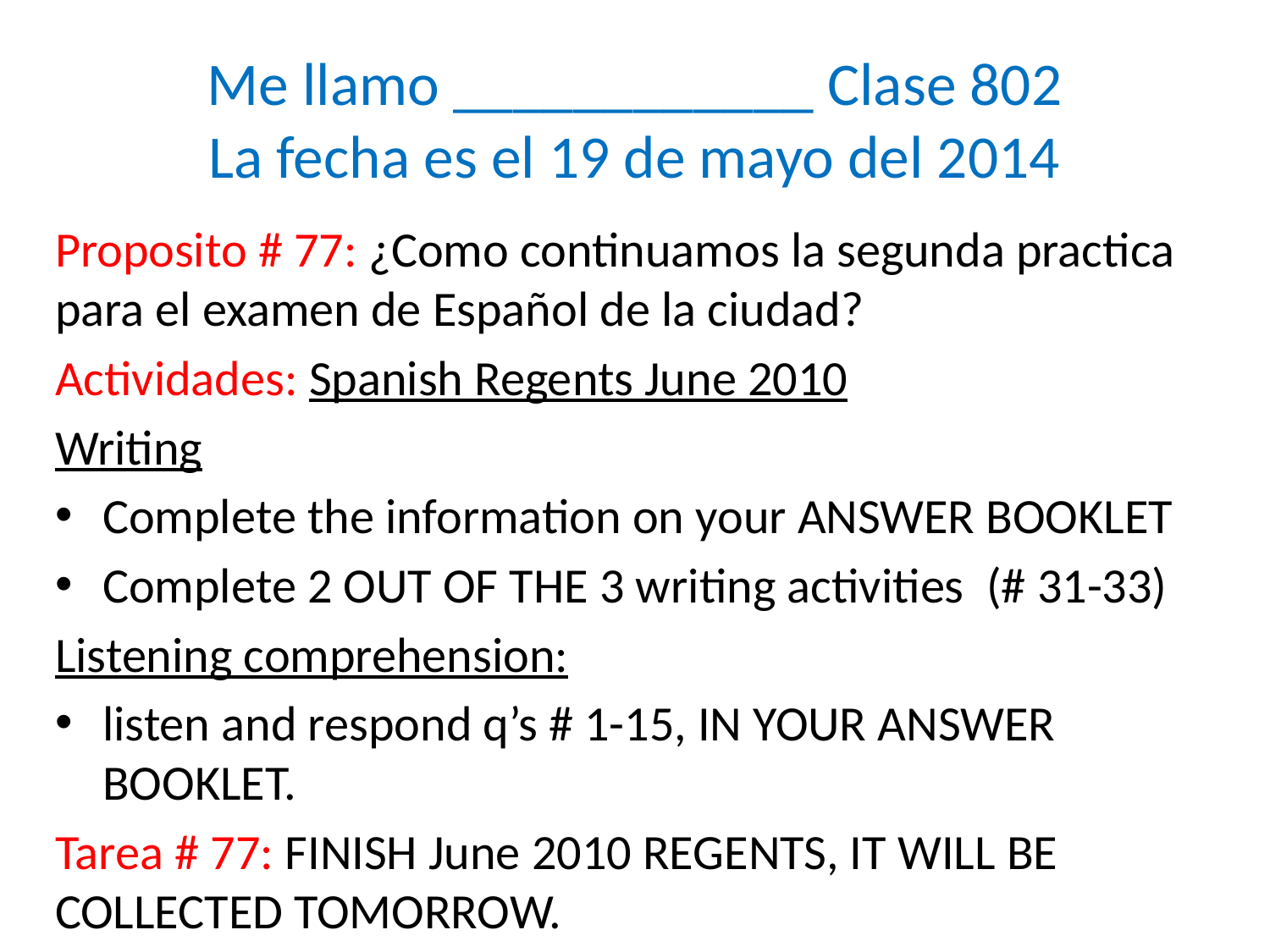

# Me llamo ____________ Clase 802 La fecha es el 19 de mayo del 2014
Proposito # 77: ¿Como continuamos la segunda practica para el examen de Español de la ciudad?
Actividades: Spanish Regents June 2010
Writing
Complete the information on your ANSWER BOOKLET
Complete 2 OUT OF THE 3 writing activities  (# 31-33)
Listening comprehension:
listen and respond q’s # 1-15, IN YOUR ANSWER BOOKLET.
Tarea # 77: FINISH June 2010 REGENTS, IT WILL BE COLLECTED TOMORROW.